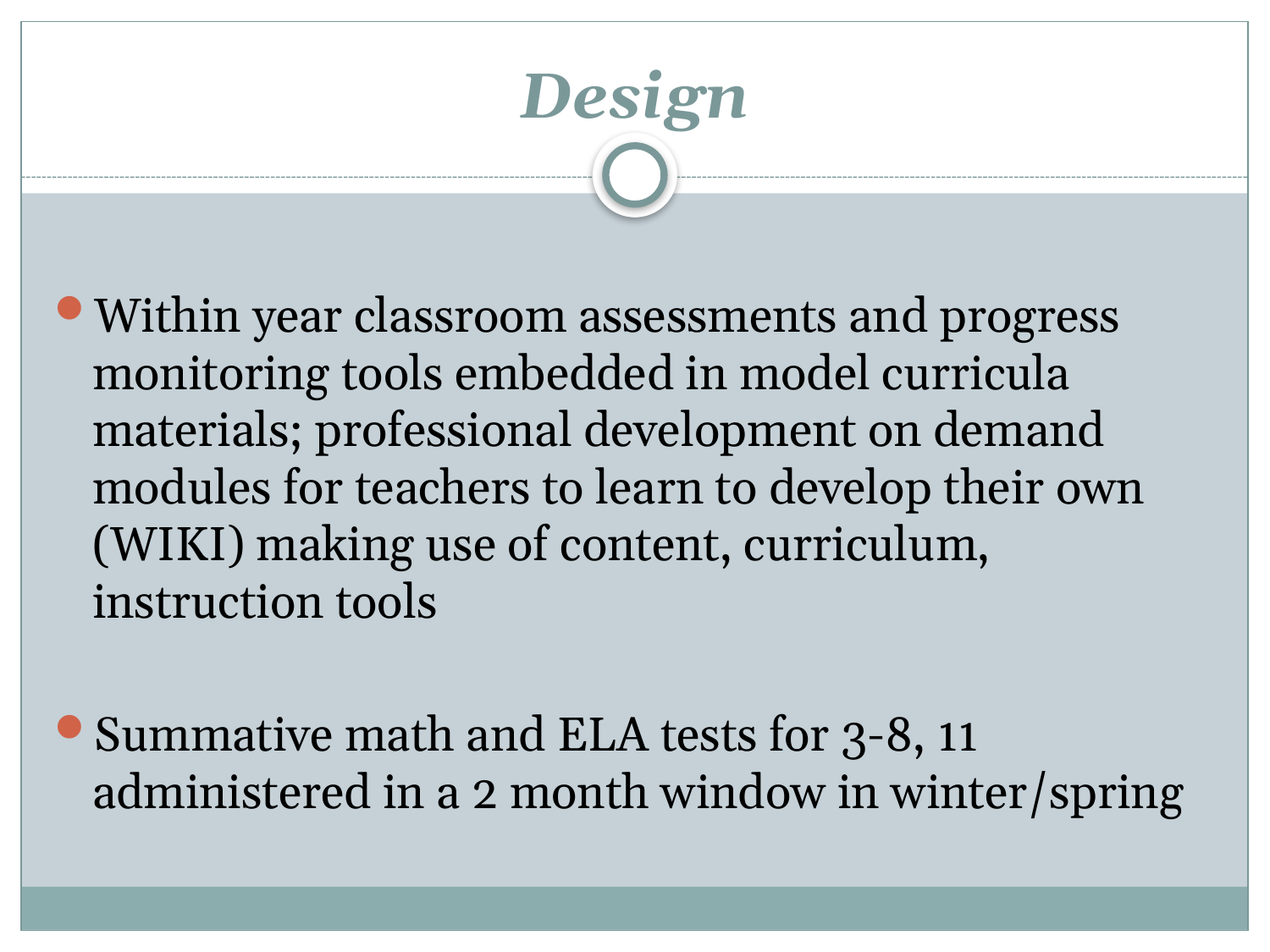

# Design

Within year classroom assessments and progress monitoring tools embedded in model curricula materials; professional development on demand modules for teachers to learn to develop their own (WIKI) making use of content, curriculum, instruction tools

Summative math and ELA tests for 3-8, 11 administered in a 2 month window in winter/spring